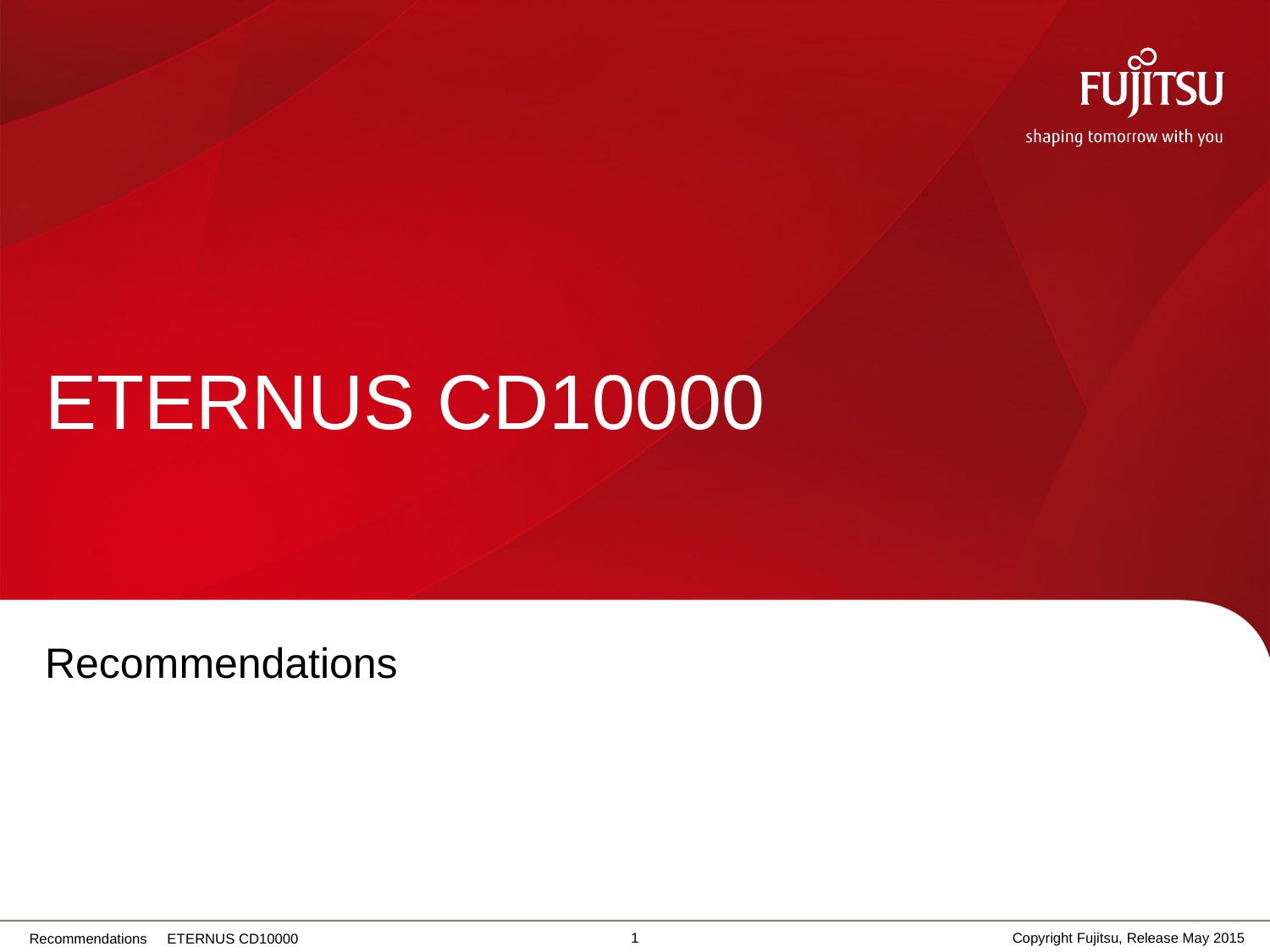

# ETERNUS CD10000
Recommendations
1
Copyright Fujitsu, Release May 2015
Recommendations     ETERNUS CD10000